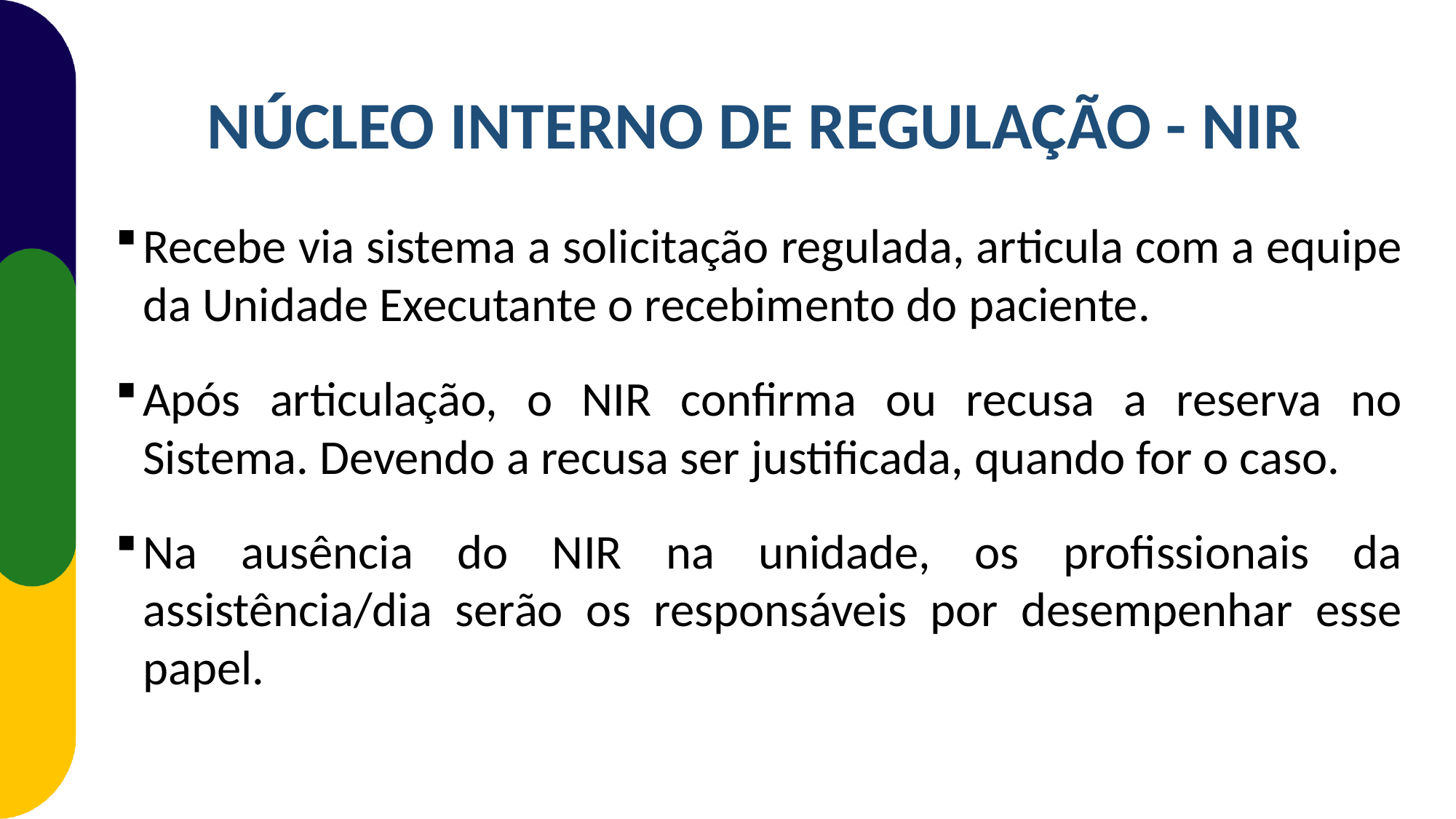

NÚCLEO INTERNO DE REGULAÇÃO - NIR
Recebe via sistema a solicitação regulada, articula com a equipe da Unidade Executante o recebimento do paciente.
Após articulação, o NIR confirma ou recusa a reserva no Sistema. Devendo a recusa ser justificada, quando for o caso.
Na ausência do NIR na unidade, os profissionais da assistência/dia serão os responsáveis por desempenhar esse papel.